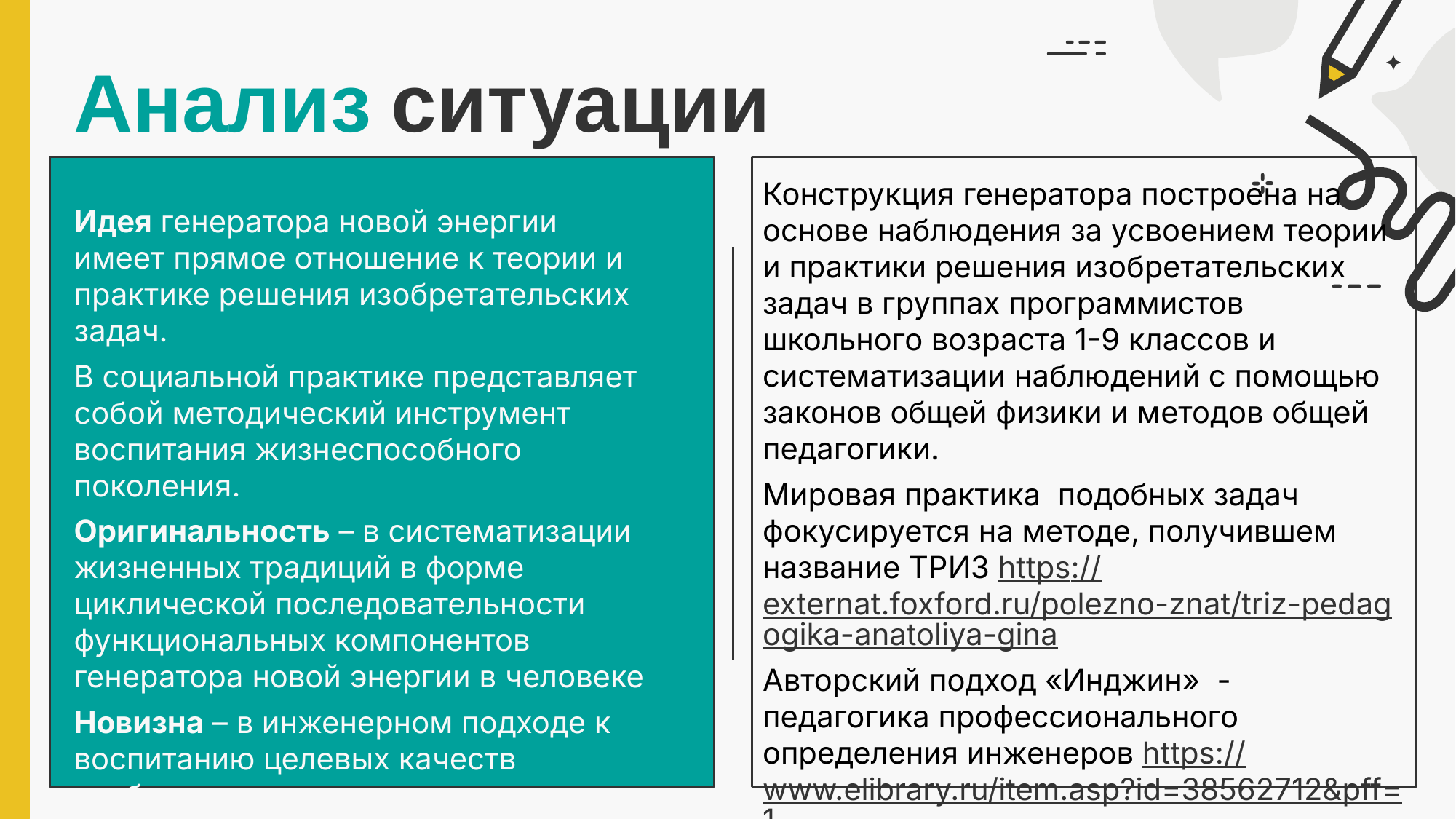

Анализ ситуации

Конструкция генератора построена на основе наблюдения за усвоением теории и практики решения изобретательских задач в группах программистов школьного возраста 1-9 классов и систематизации наблюдений с помощью законов общей физики и методов общей педагогики.
Мировая практика  подобных задач фокусируется на методе, получившем название ТРИЗ https://externat.foxford.ru/polezno-znat/triz-pedagogika-anatoliya-gina
Авторский подход «Инджин»  - педагогика профессионального определения инженеров https://www.elibrary.ru/item.asp?id=38562712&pff=1
Идея генератора новой энергии имеет прямое отношение к теории и практике решения изобретательских задач.
В социальной практике представляет собой методический инструмент воспитания жизнеспособного поколения.
Оригинальность – в систематизации жизненных традиций в форме циклической последовательности функциональных компонентов генератора новой энергии в человеке
Новизна – в инженерном подходе к воспитанию целевых качеств изобретателя